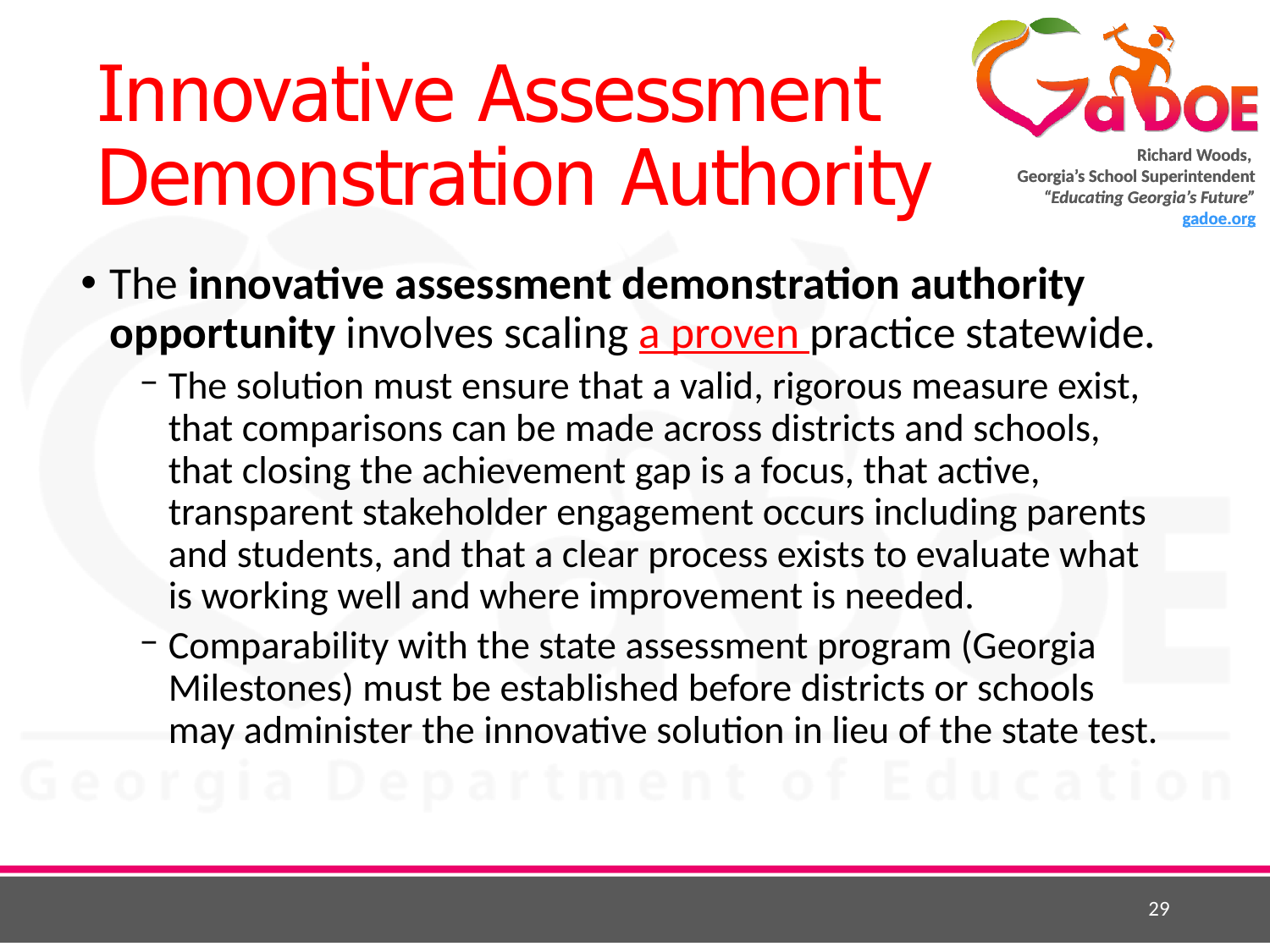

# Innovative Assessment Demonstration Authority
The innovative assessment demonstration authority opportunity involves scaling a proven practice statewide.
The solution must ensure that a valid, rigorous measure exist, that comparisons can be made across districts and schools, that closing the achievement gap is a focus, that active, transparent stakeholder engagement occurs including parents and students, and that a clear process exists to evaluate what is working well and where improvement is needed.
Comparability with the state assessment program (Georgia Milestones) must be established before districts or schools may administer the innovative solution in lieu of the state test.

29